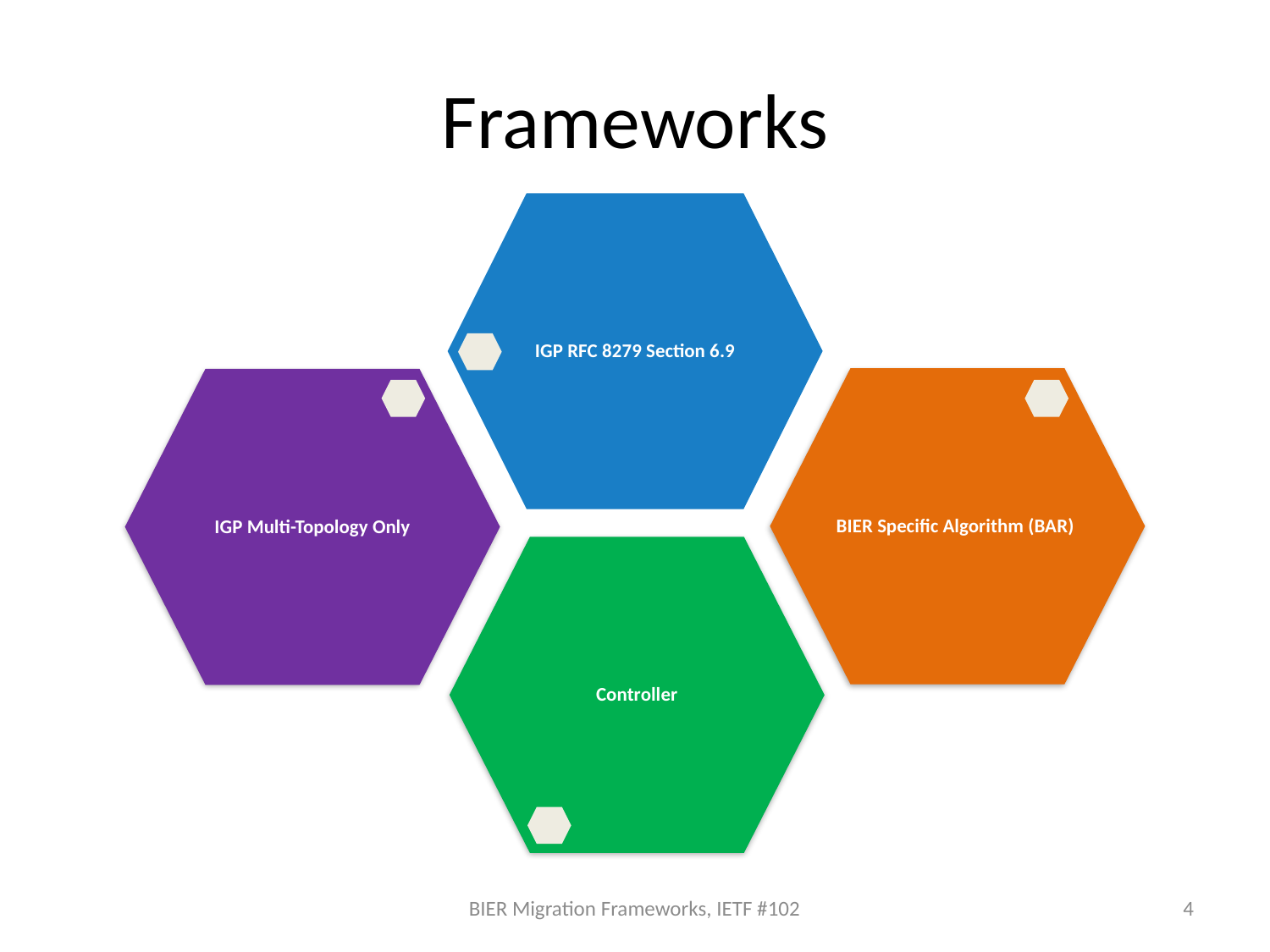

# Frameworks
IGP RFC 8279 Section 6.9

BIER Specific Algorithm (BAR)
IGP Multi-Topology Only

Controller

BIER Migration Frameworks, IETF #102
4